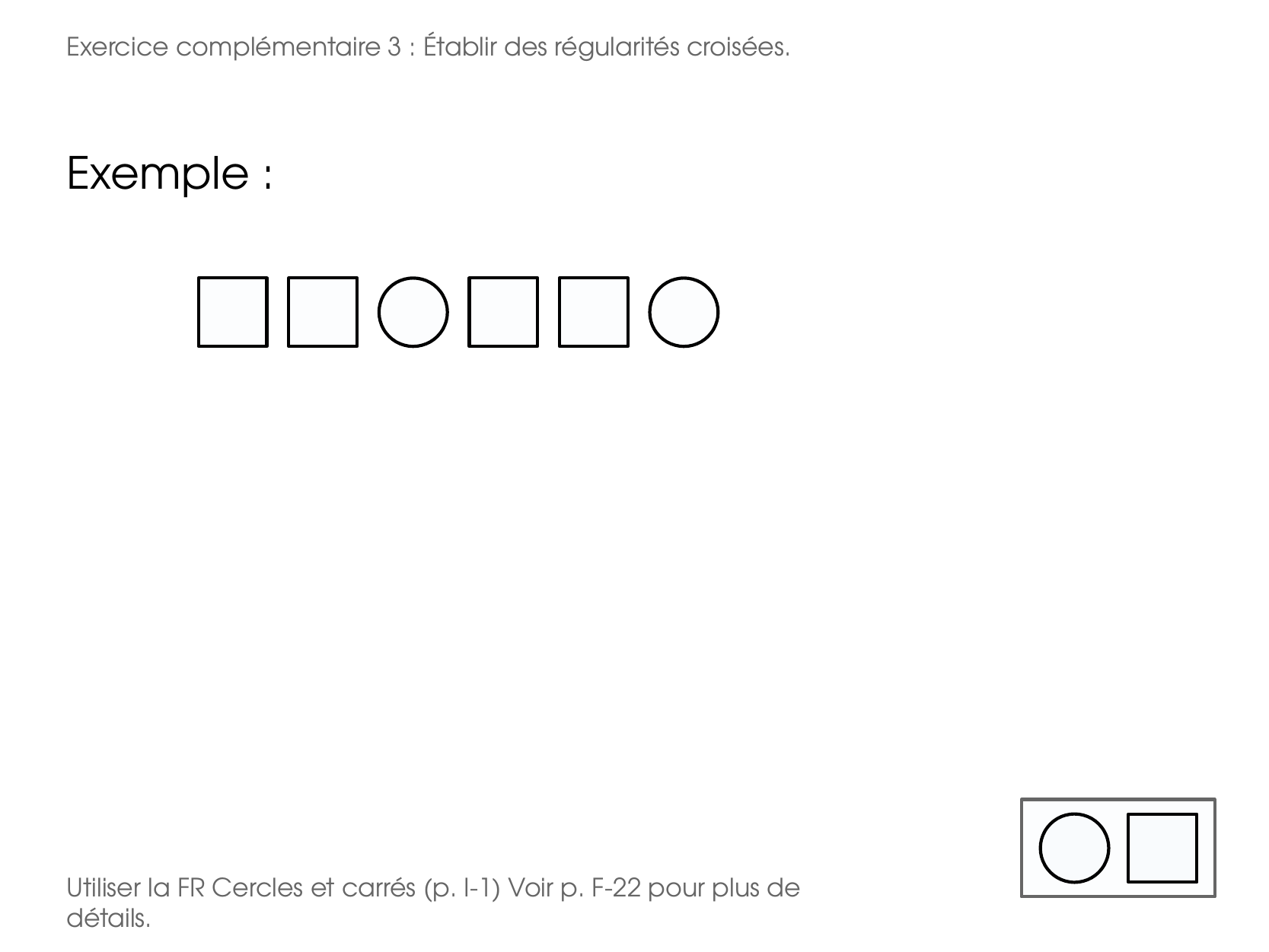

Exercice complémentaire 3 : Établir des régularités croisées.
Exemple :

Utiliser la FR Cercles et carrés (p. I-1) Voir p. F-22 pour plus de détails.